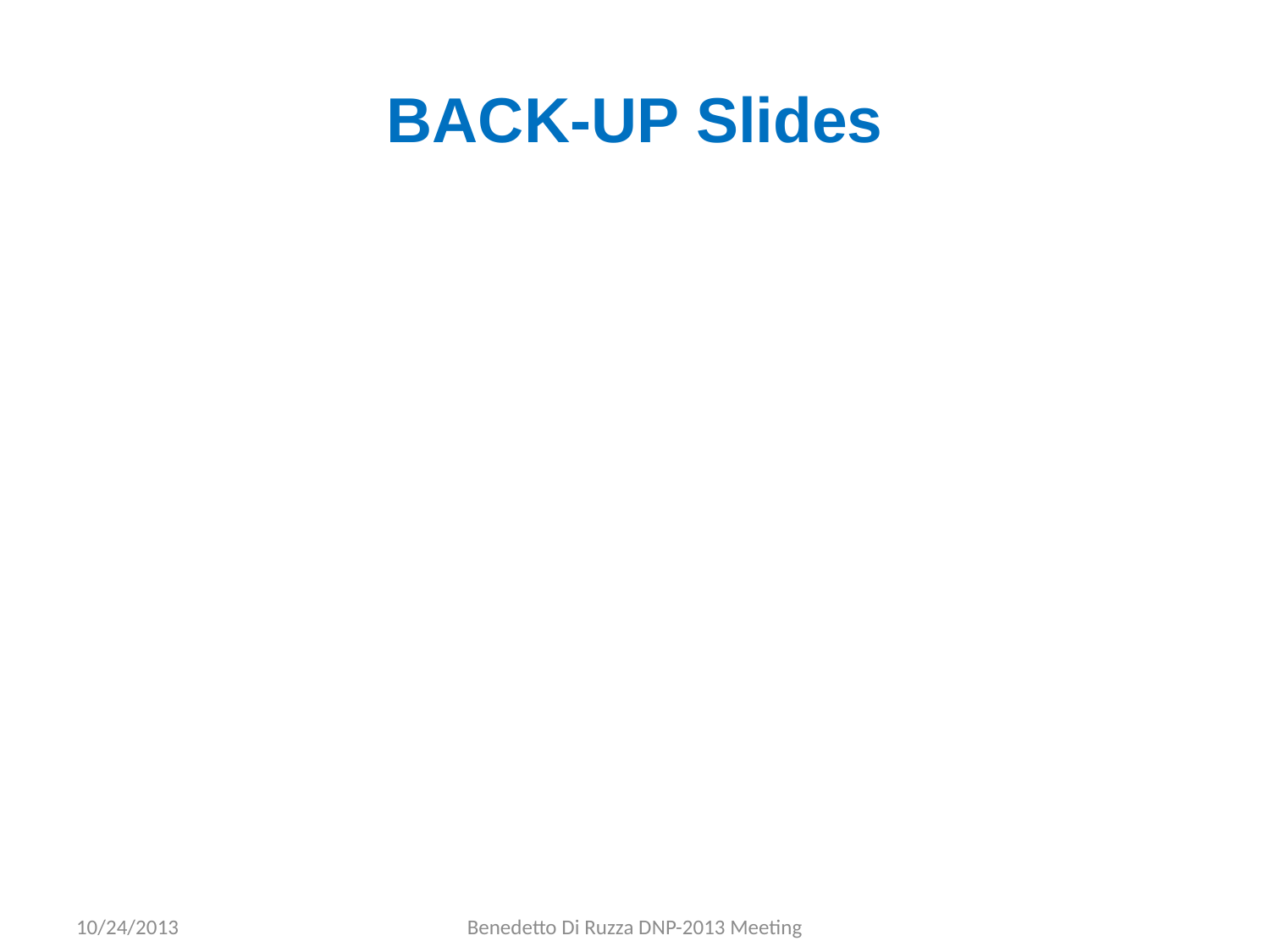

# BACK-UP Slides

10/24/2013
Benedetto Di Ruzza DNP-2013 Meeting